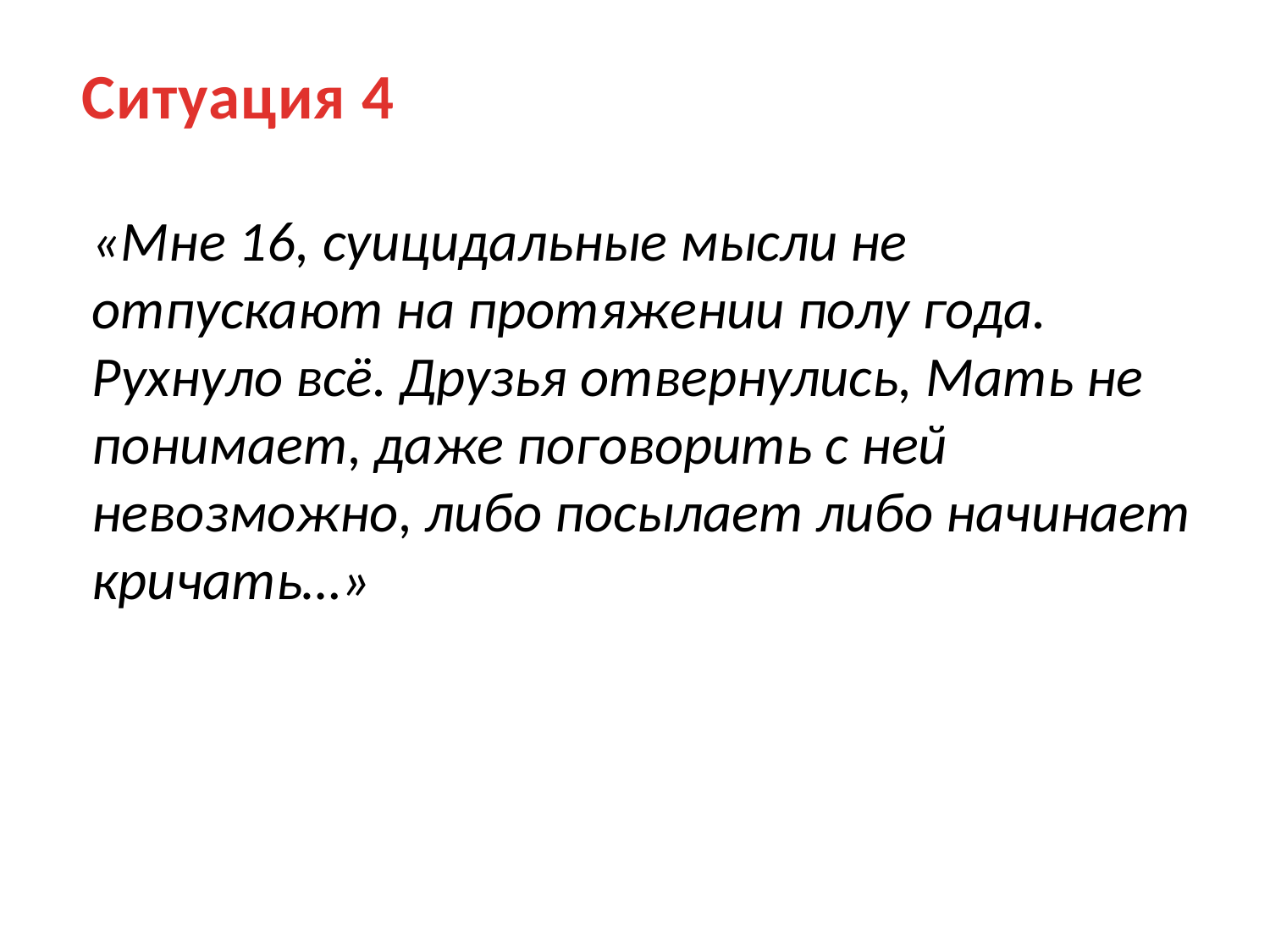

Ситуация 4
«Мне 16, суицидальные мысли не отпускают на протяжении полу года. Рухнуло всё. Друзья отвернулись, Мать не понимает, даже поговорить с ней невозможно, либо посылает либо начинает кричать…»